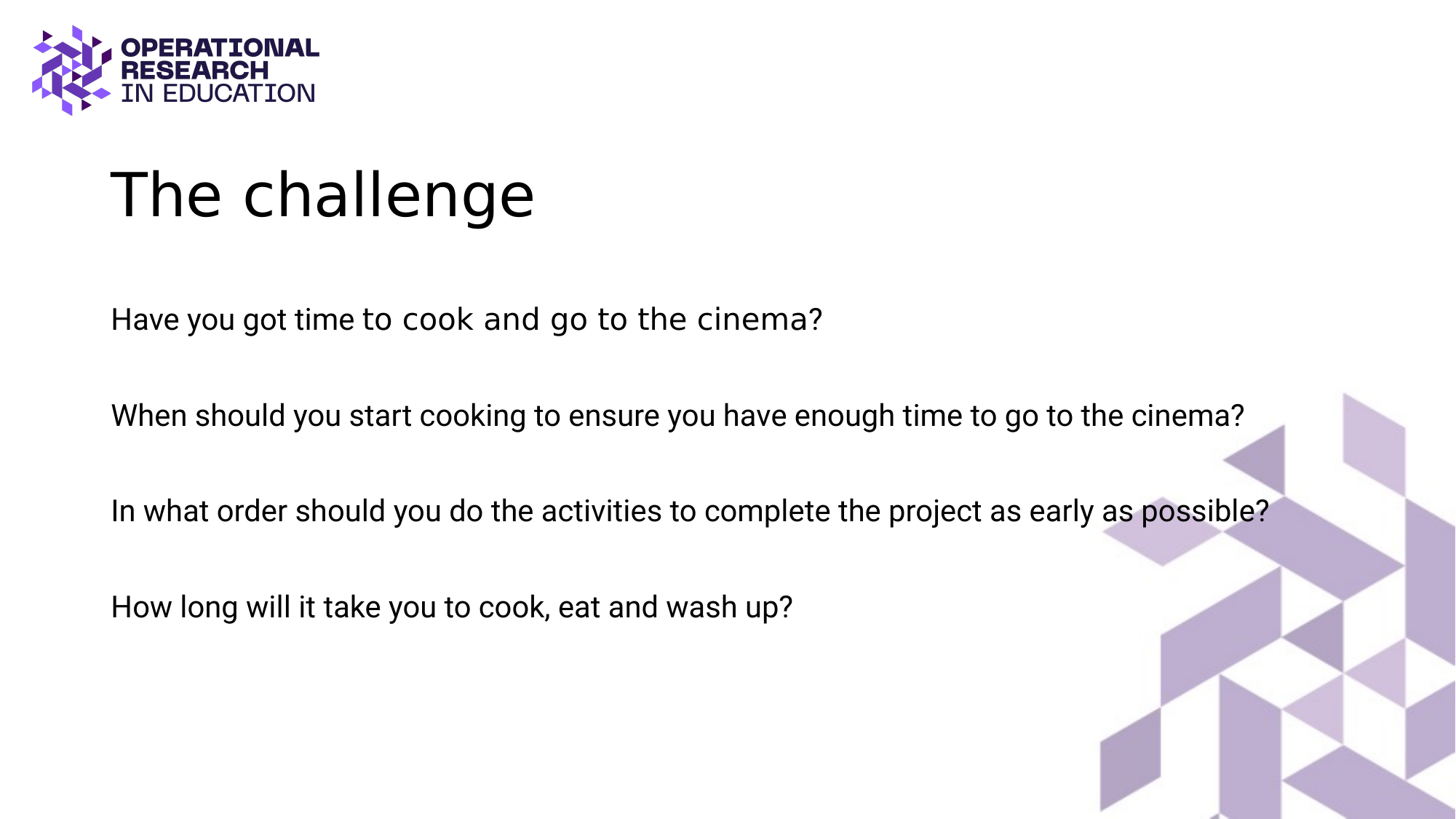

# The challenge
Have you got time to cook and go to the cinema?

When should you start cooking to ensure you have enough time to go to the cinema?

In what order should you do the activities to complete the project as early as possible?

How long will it take you to cook, eat and wash up?